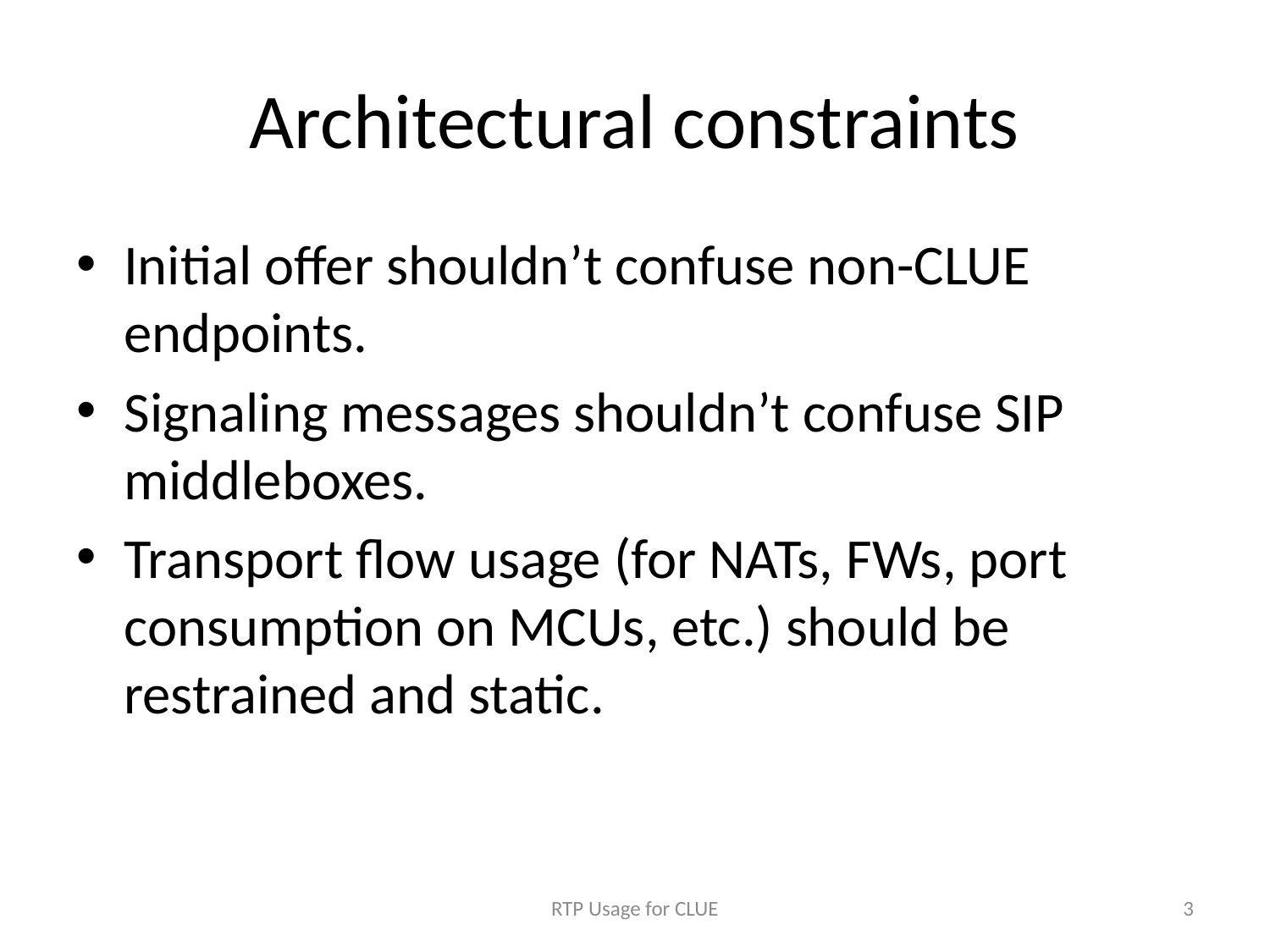

# Architectural constraints
Initial offer shouldn’t confuse non-CLUE endpoints.
Signaling messages shouldn’t confuse SIP middleboxes.
Transport flow usage (for NATs, FWs, port consumption on MCUs, etc.) should be restrained and static.
RTP Usage for CLUE
3